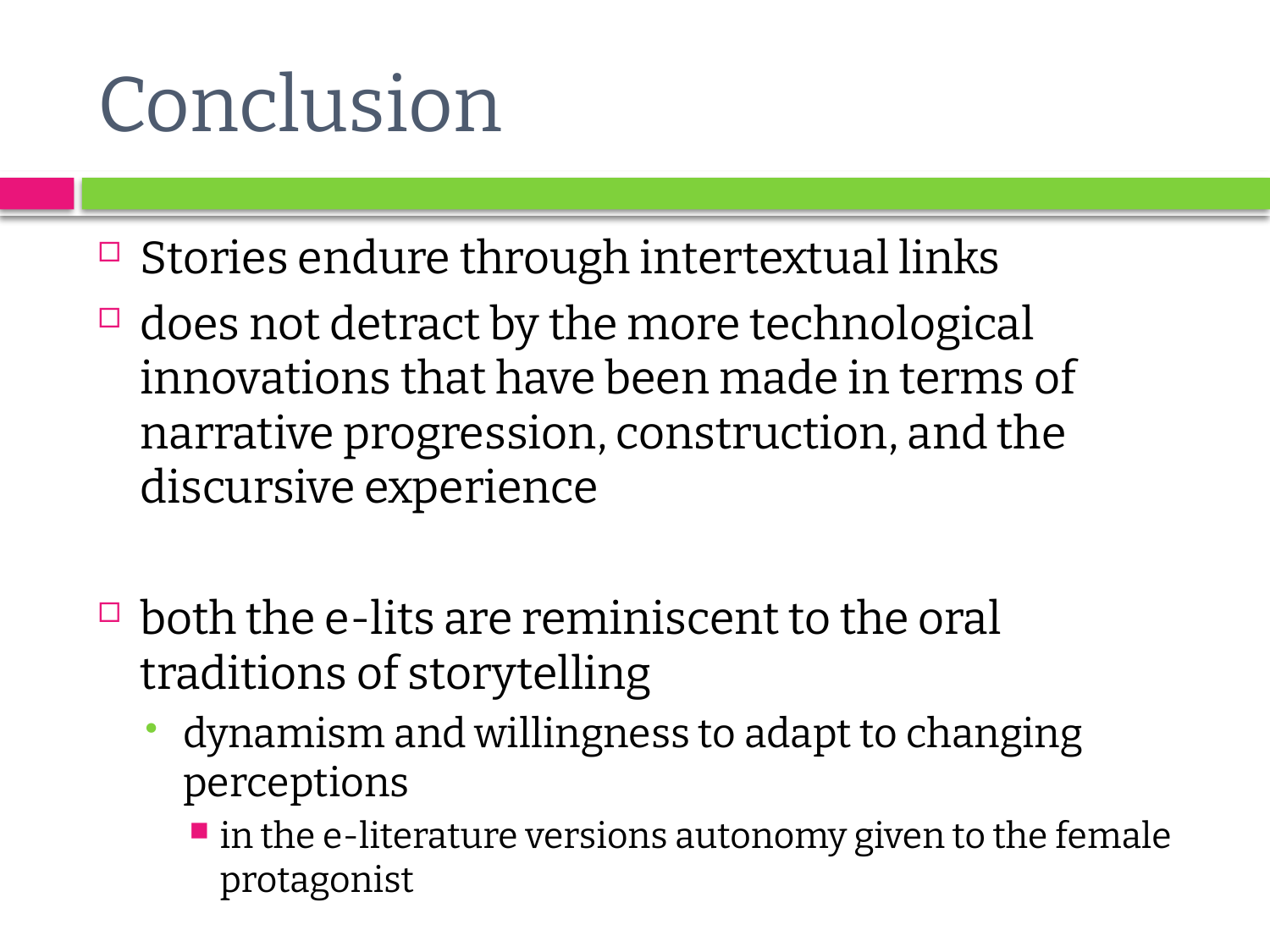

# Conclusion
Stories endure through intertextual links
does not detract by the more technological innovations that have been made in terms of narrative progression, construction, and the discursive experience

both the e-lits are reminiscent to the oral traditions of storytelling
dynamism and willingness to adapt to changing perceptions
in the e-literature versions autonomy given to the female protagonist